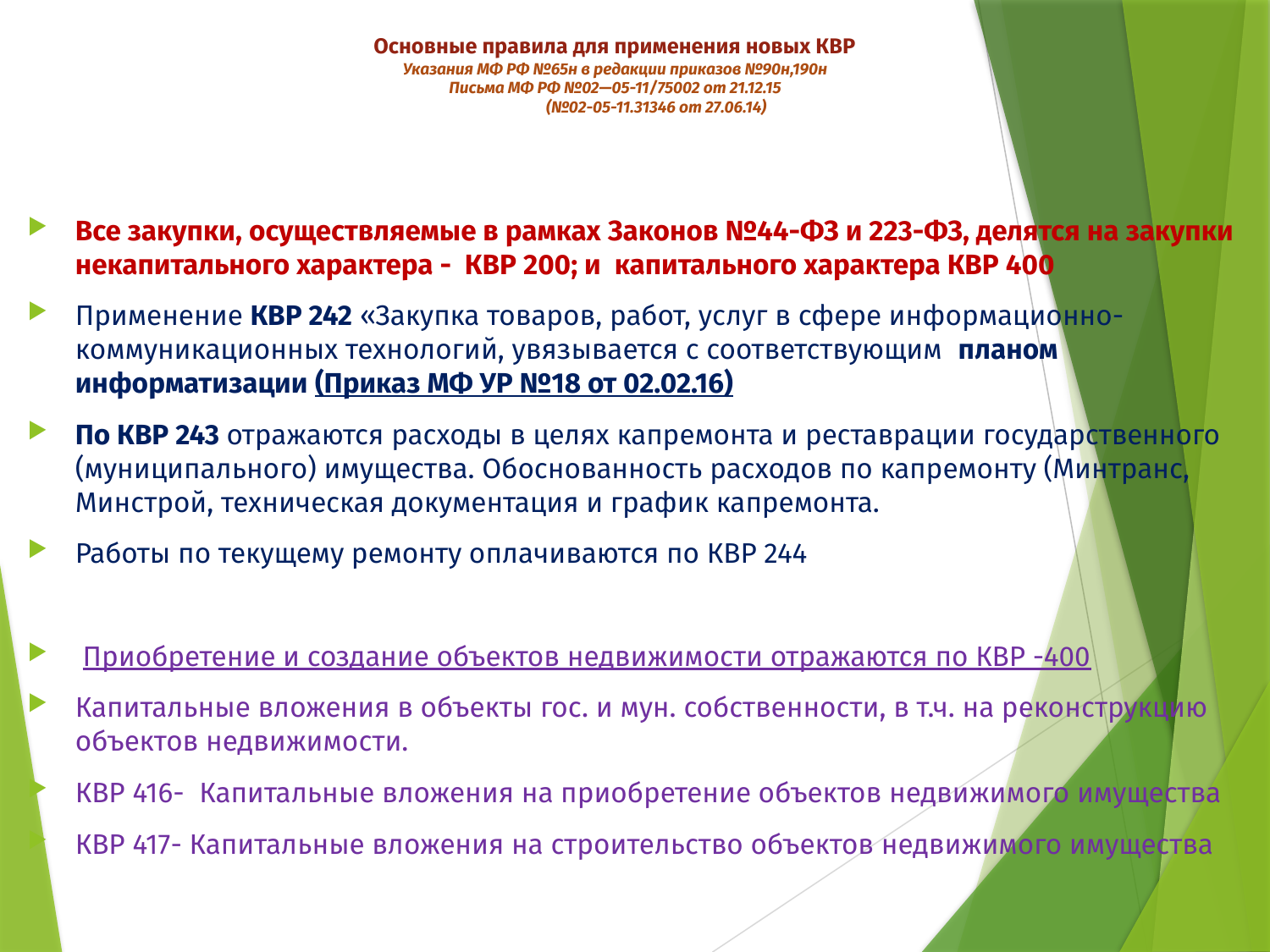

# Основные правила для применения новых КВР Указания МФ РФ №65н в редакции приказов №90н,190н Письма МФ РФ №02—05-11/75002 от 21.12.15 (№02-05-11.31346 от 27.06.14)
Все закупки, осуществляемые в рамках Законов №44-ФЗ и 223-ФЗ, делятся на закупки некапитального характера -  КВР 200; и  капитального характера КВР 400
Применение КВР 242 «Закупка товаров, работ, услуг в сфере информационно-коммуникационных технологий, увязывается с соответствующим  планом информатизации (Приказ МФ УР №18 от 02.02.16)
По КВР 243 отражаются расходы в целях капремонта и реставрации государственного (муниципального) имущества. Обоснованность расходов по капремонту (Минтранс, Минстрой, техническая документация и график капремонта.
Работы по текущему ремонту оплачиваются по КВР 244

 Приобретение и создание объектов недвижимости отражаются по КВР -400
Капитальные вложения в объекты гос. и мун. собственности, в т.ч. на реконструкцию объектов недвижимости.
КВР 416-  Капитальные вложения на приобретение объектов недвижимого имущества
КВР 417- Капитальные вложения на строительство объектов недвижимого имущества